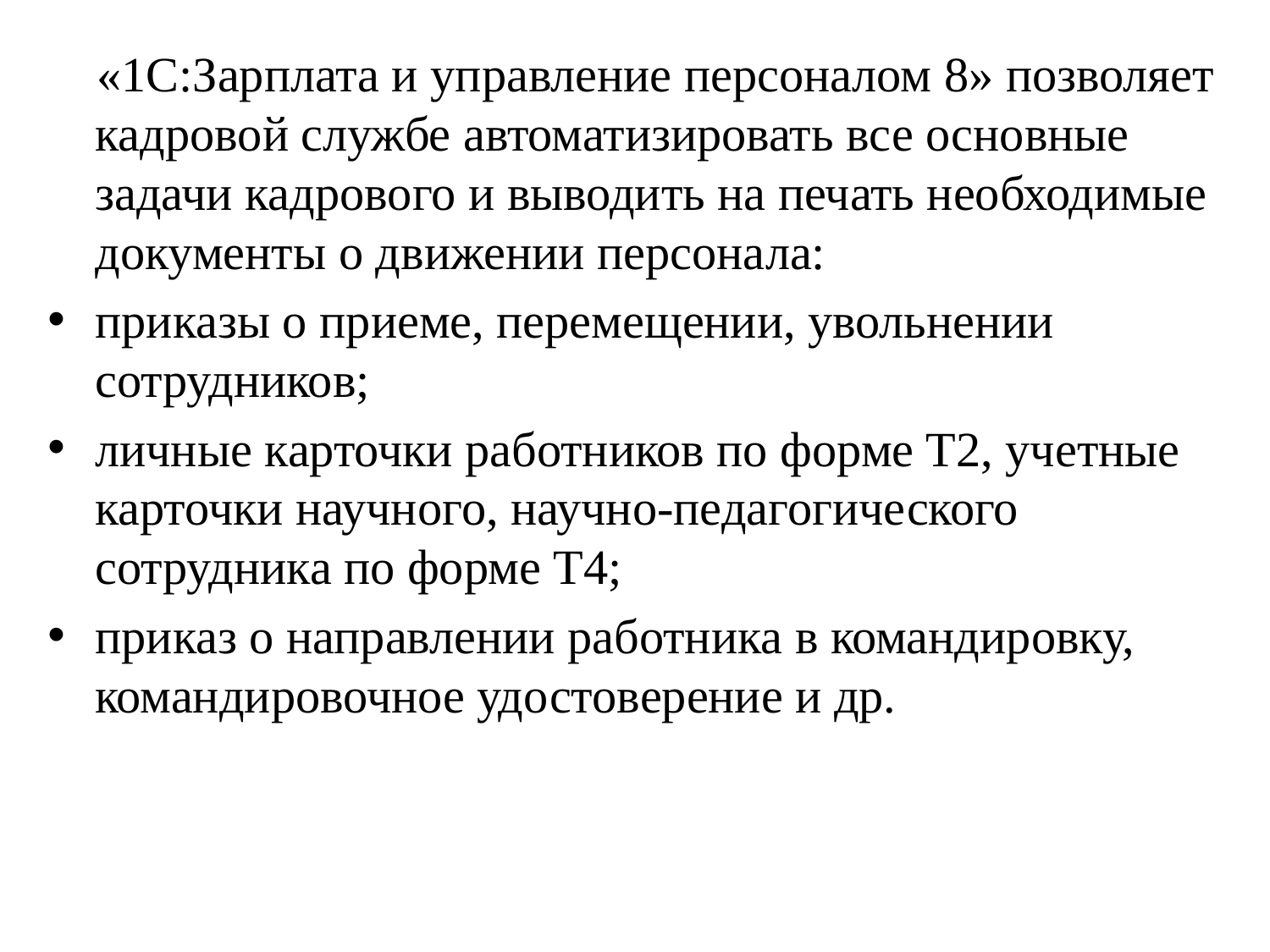

«1С:Зарплата и управление персоналом 8» позволяет кадровой службе автоматизировать все основные задачи кадрового и выводить на печать необходимые документы о движении персонала:
приказы о приеме, перемещении, увольнении сотрудников;
личные карточки работников по форме Т2, учетные карточки научного, научно-педагогического сотрудника по форме Т4;
приказ о направлении работника в командировку, командировочное удостоверение и др.